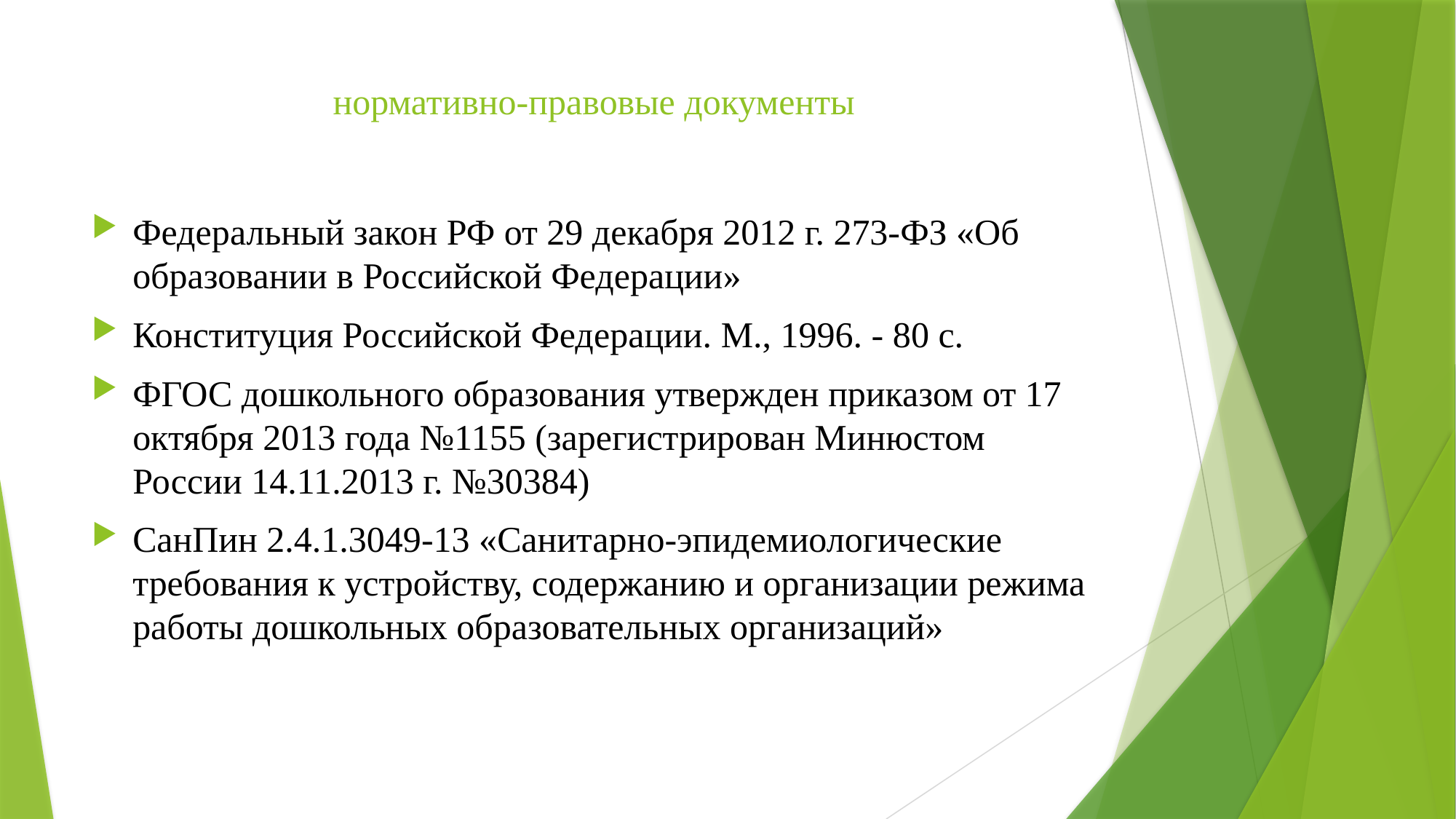

# нормативно-правовые документы
Федеральный закон РФ от 29 декабря 2012 г. 273-ФЗ «Об образовании в Российской Федерации»
Конституция Российской Федерации. М., 1996. - 80 с.
ФГОС дошкольного образования утвержден приказом от 17 октября 2013 года №1155 (зарегистрирован Минюстом России 14.11.2013 г. №30384)
СанПин 2.4.1.3049-13 «Санитарно-эпидемиологические требования к устройству, содержанию и организации режима работы дошкольных образовательных организаций»